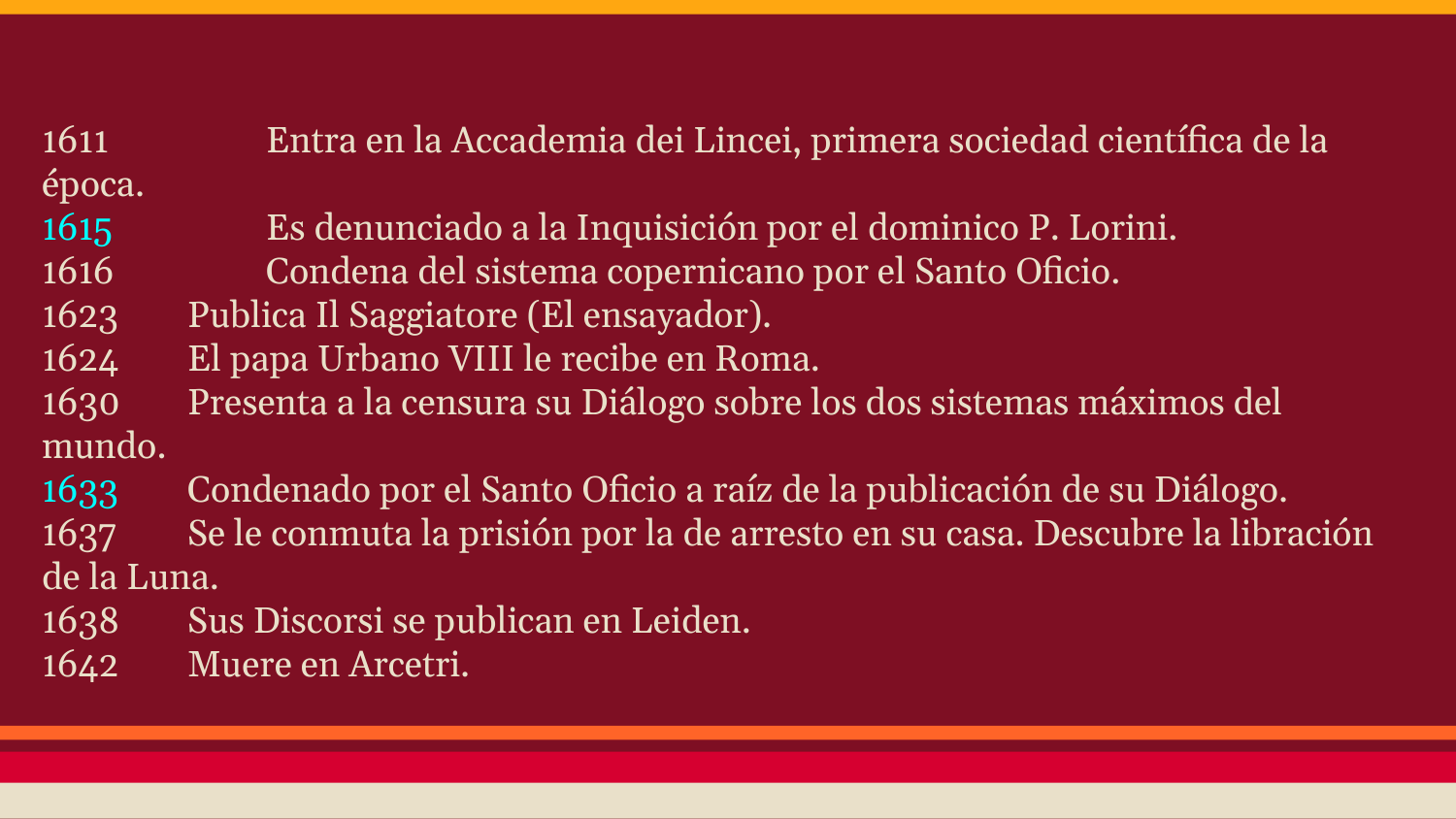

1611	         Entra en la Accademia dei Lincei, primera sociedad científica de la época.
1615	         Es denunciado a la Inquisición por el dominico P. Lorini.
1616	         Condena del sistema copernicano por el Santo Oficio.
1623	Publica Il Saggiatore (El ensayador).
1624	El papa Urbano VIII le recibe en Roma.
1630	Presenta a la censura su Diálogo sobre los dos sistemas máximos del mundo.
1633	Condenado por el Santo Oficio a raíz de la publicación de su Diálogo.
1637	Se le conmuta la prisión por la de arresto en su casa. Descubre la libración de la Luna.
1638	Sus Discorsi se publican en Leiden.
1642	Muere en Arcetri.